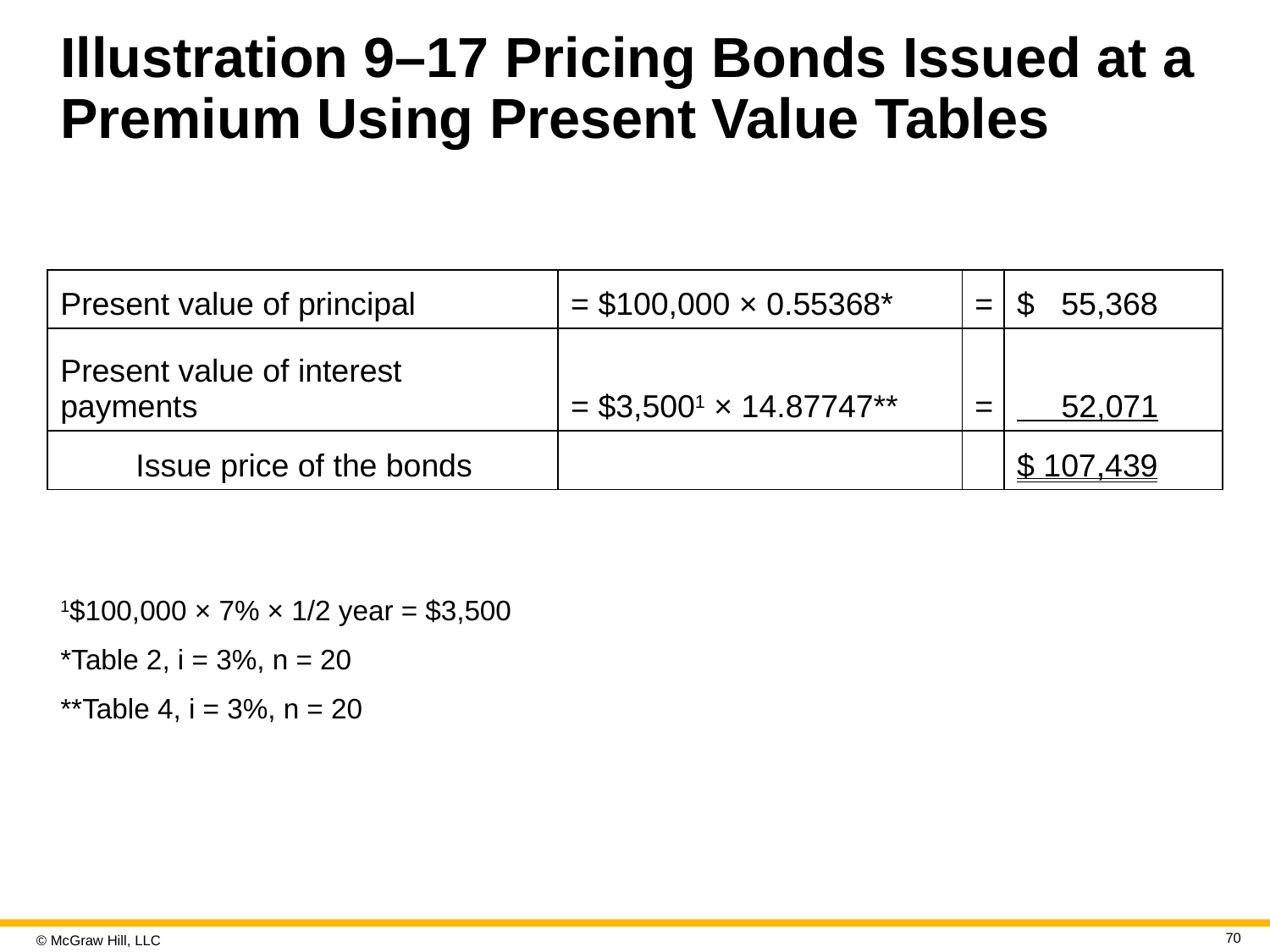

# Illustration 9–17 Pricing Bonds Issued at a Premium Using Present Value Tables
| Present value of principal | = $100,000 × 0.55368\* | = | $   55,368 |
| --- | --- | --- | --- |
| Present value of interest payments | = $3,5001 × 14.87747\*\* | = | 52,071 |
| Issue price of the bonds |  |  | $ 107,439 |
1$100,000 × 7% × 1/2 year = $3,500
*Table 2, i = 3%, n = 20
**Table 4, i = 3%, n = 20
70